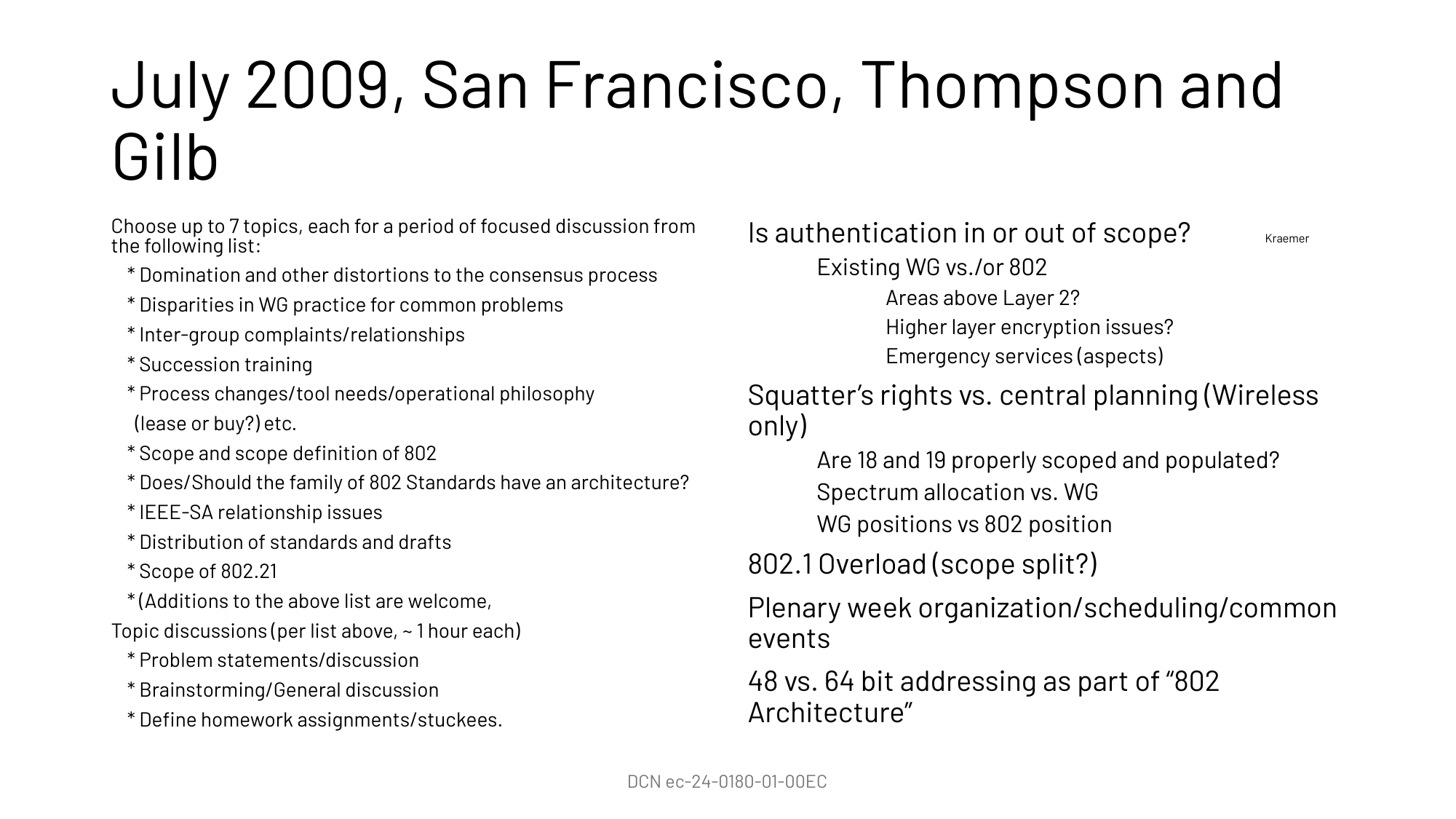

# July 2009, San Francisco, Thompson and Gilb
Choose up to 7 topics, each for a period of focused discussion from the following list:
    * Domination and other distortions to the consensus process
    * Disparities in WG practice for common problems
    * Inter-group complaints/relationships
    * Succession training
    * Process changes/tool needs/operational philosophy
      (lease or buy?) etc.
    * Scope and scope definition of 802
    * Does/Should the family of 802 Standards have an architecture?
    * IEEE-SA relationship issues
    * Distribution of standards and drafts
    * Scope of 802.21
    * (Additions to the above list are welcome,
Topic discussions (per list above, ~ 1 hour each)
    * Problem statements/discussion
    * Brainstorming/General discussion
    * Define homework assignments/stuckees.

Is authentication in or out of scope?	Kraemer
Existing WG vs./or 802
Areas above Layer 2?
Higher layer encryption issues?
Emergency services (aspects)
Squatter’s rights vs. central planning (Wireless only)
Are 18 and 19 properly scoped and populated?
Spectrum allocation vs. WG
WG positions vs 802 position
802.1 Overload (scope split?)
Plenary week organization/scheduling/common events
48 vs. 64 bit addressing as part of “802 Architecture”
DCN ec-24-0180-01-00EC